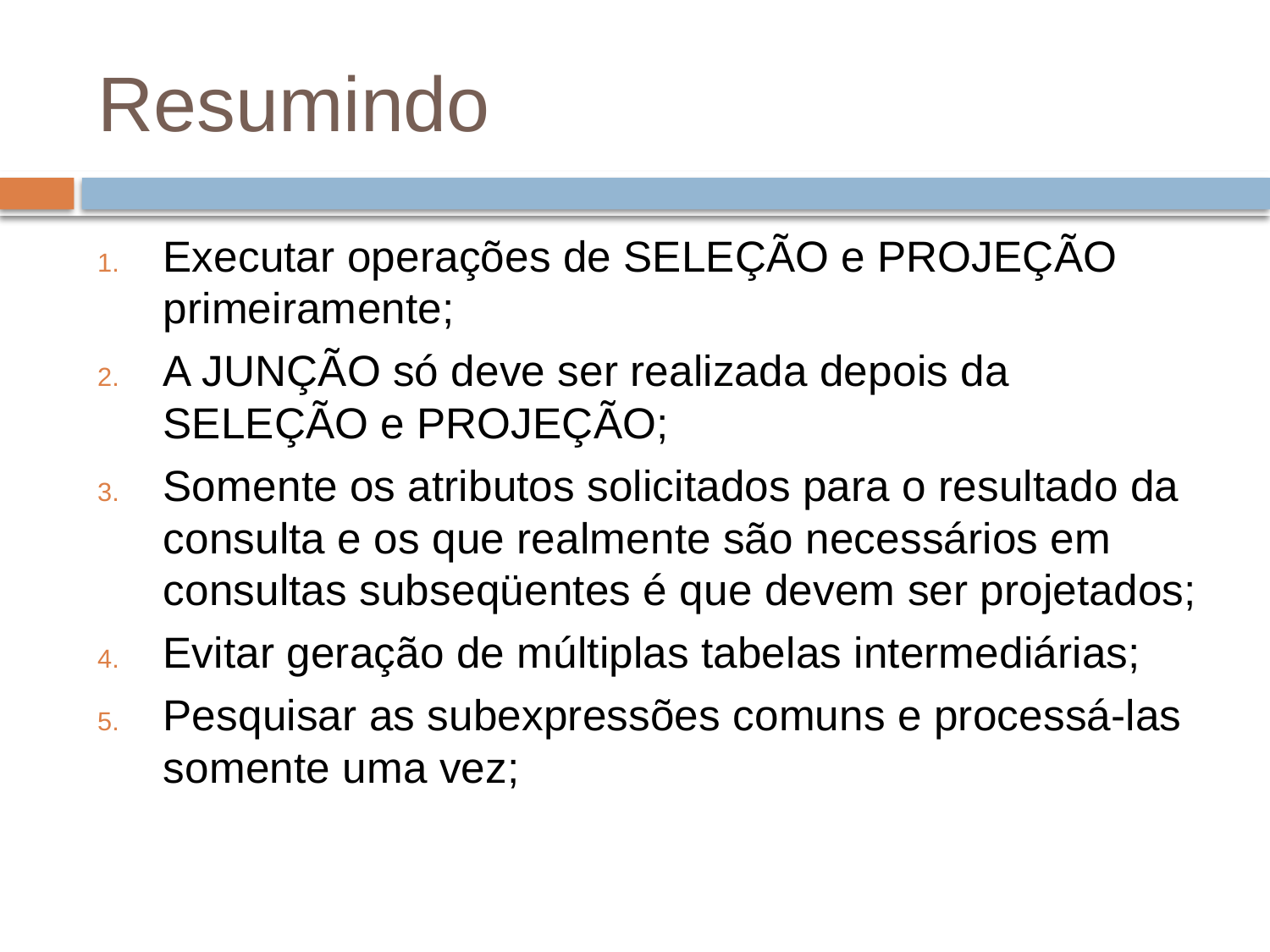

# Resumindo
Executar operações de SELEÇÃO e PROJEÇÃO primeiramente;
A JUNÇÃO só deve ser realizada depois da SELEÇÃO e PROJEÇÃO;
Somente os atributos solicitados para o resultado da consulta e os que realmente são necessários em consultas subseqüentes é que devem ser projetados;
Evitar geração de múltiplas tabelas intermediárias;
Pesquisar as subexpressões comuns e processá-las somente uma vez;